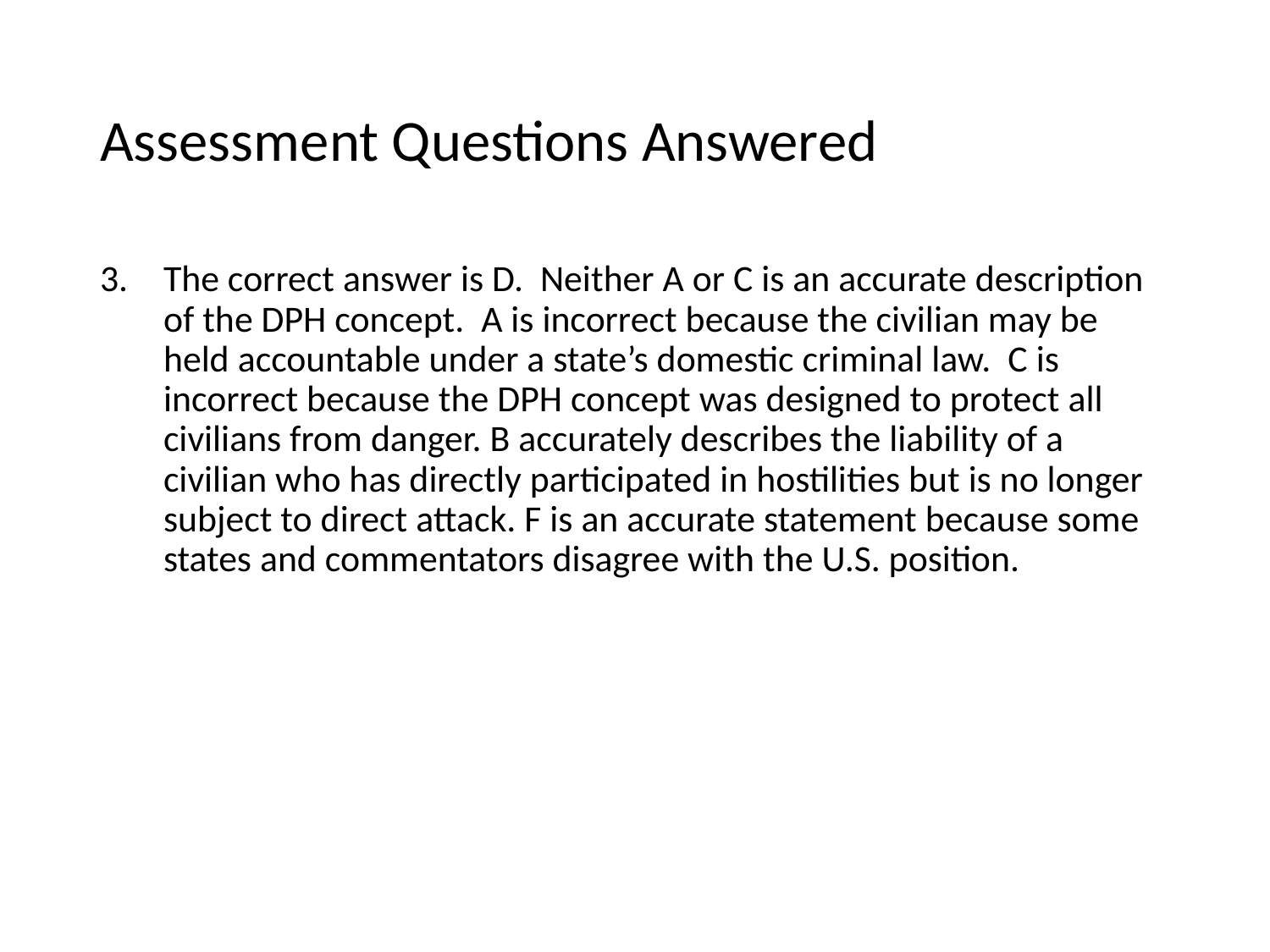

# Assessment Questions Answered
The correct answer is D.  Neither A or C is an accurate description of the DPH concept.  A is incorrect because the civilian may be held accountable under a state’s domestic criminal law.  C is incorrect because the DPH concept was designed to protect all civilians from danger. B accurately describes the liability of a civilian who has directly participated in hostilities but is no longer subject to direct attack. F is an accurate statement because some states and commentators disagree with the U.S. position.